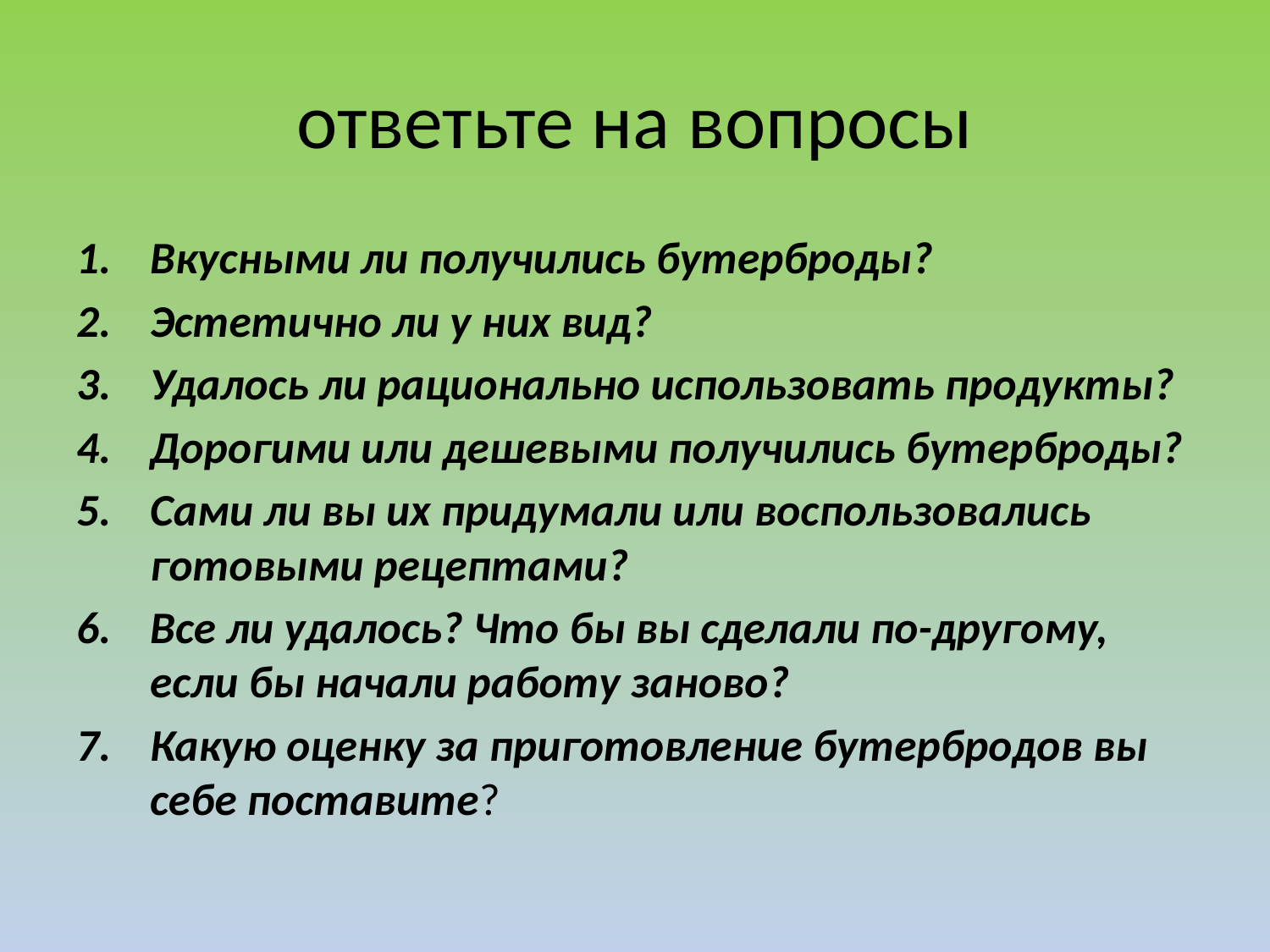

# ответьте на вопросы
Вкусными ли получились бутерброды?
Эстетично ли у них вид?
Удалось ли рационально использовать продукты?
Дорогими или дешевыми получились бутерброды?
Сами ли вы их придумали или воспользовались готовыми рецептами?
Все ли удалось? Что бы вы сделали по-другому, если бы начали работу заново?
Какую оценку за приготовление бутербродов вы себе поставите?